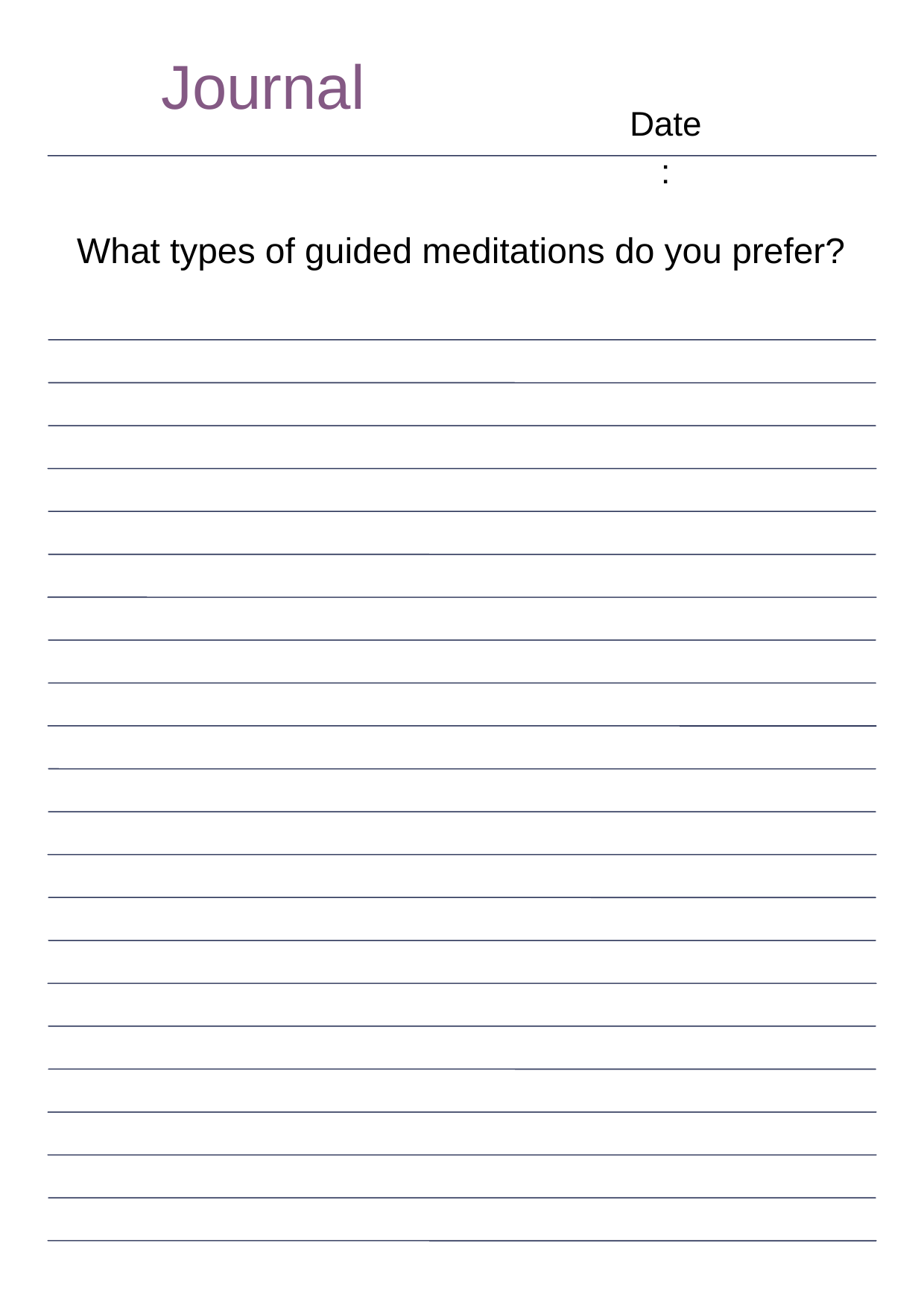

Journal
Date:

What types of guided meditations do you prefer?